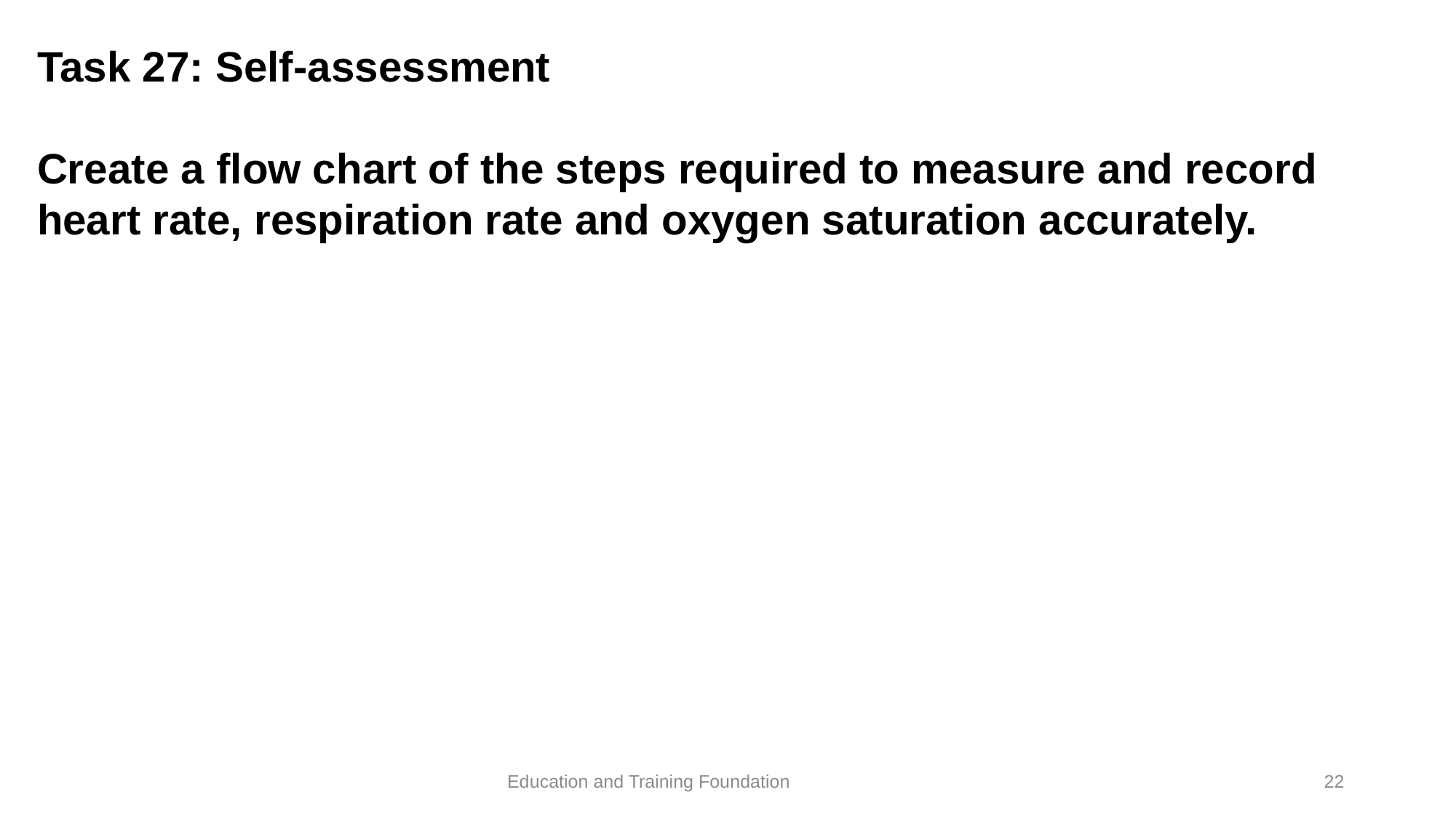

# Task 27: Self-assessment Create a flow chart of the steps required to measure and record heart rate, respiration rate and oxygen saturation accurately.
22
Education and Training Foundation